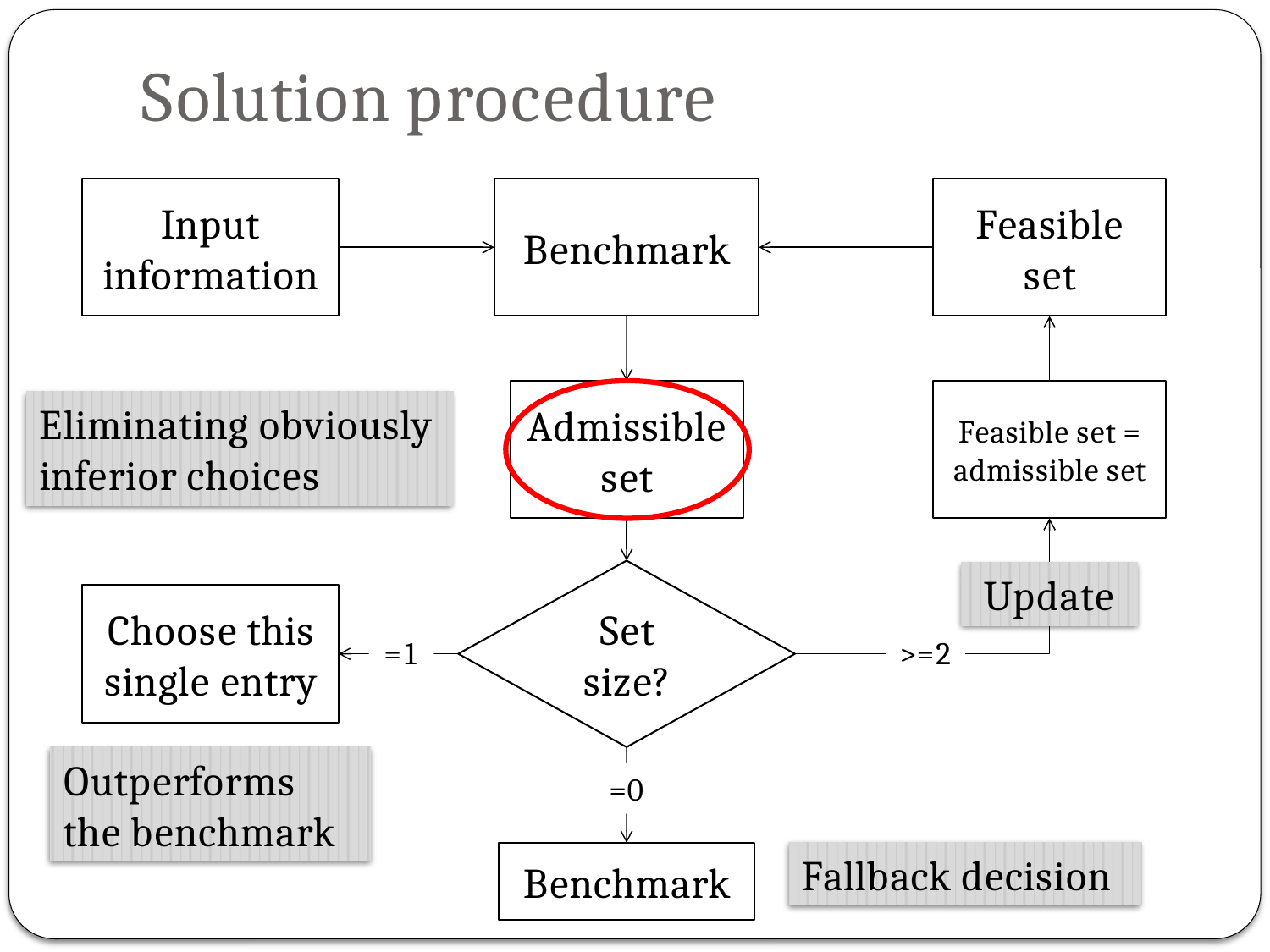

# Solution procedure
Input information
Benchmark
Feasible set

Admissible set
Feasible set = admissible set
Eliminating obviously inferior choices
Set size?
Update
Choose this single entry
=1
>=2
Outperforms the benchmark
=0
Fallback decision
Benchmark